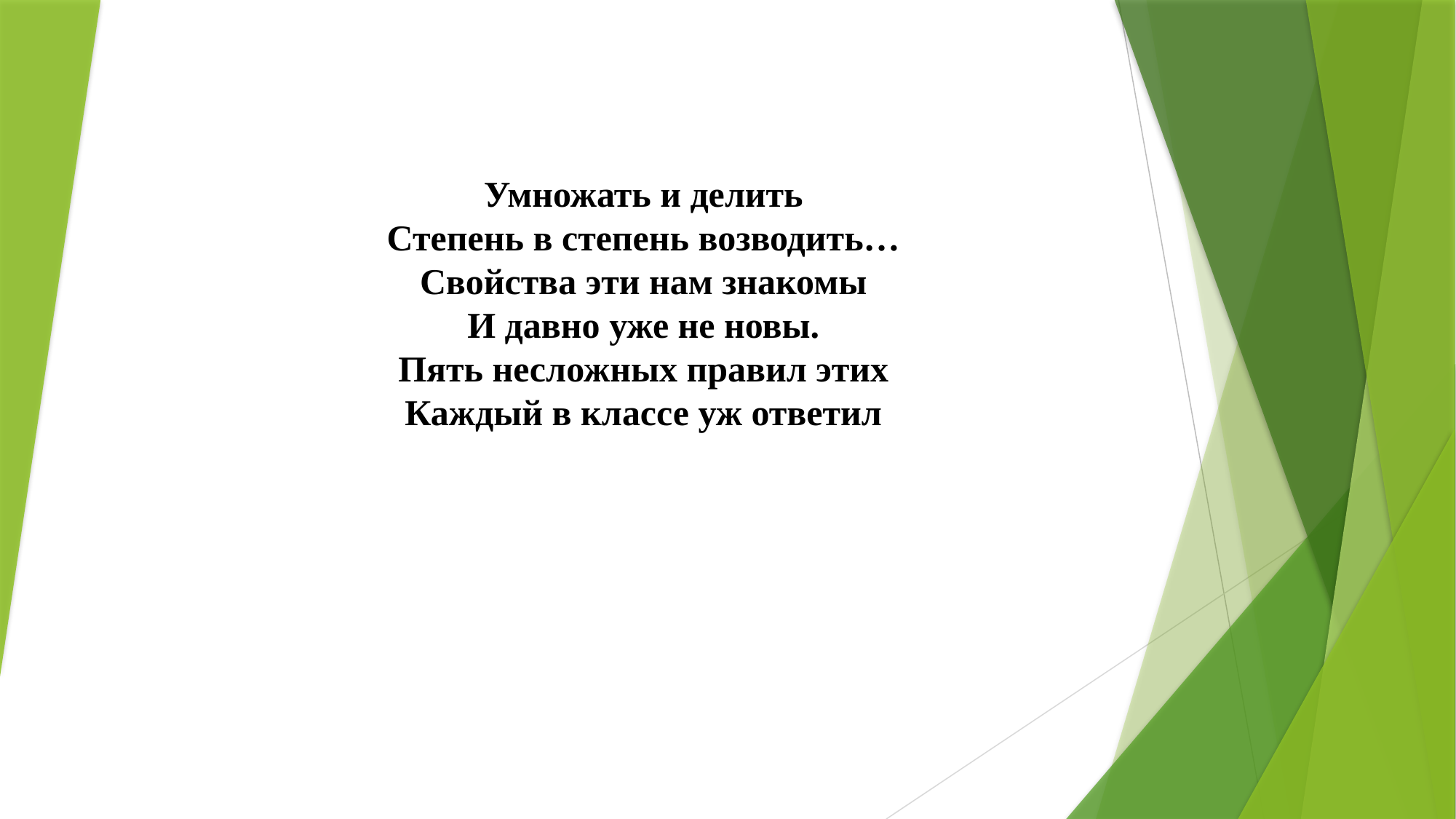

# Умножать и делить Степень в степень возводить… Свойства эти нам знакомы И давно уже не новы. Пять несложных правил этих Каждый в классе уж ответил